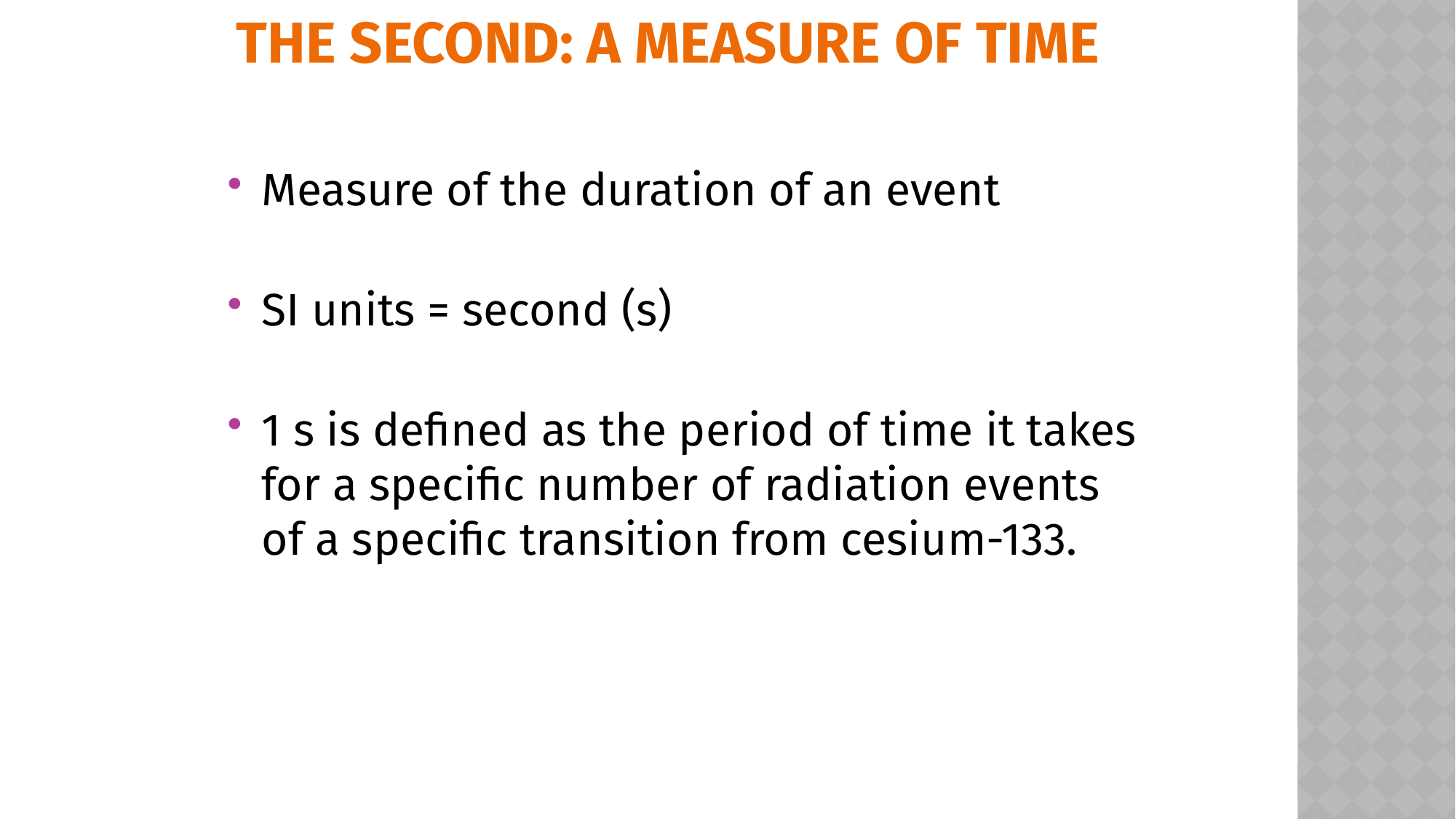

# The Second: A Measure of Time
Measure of the duration of an event

SI units = second (s)

1 s is defined as the period of time it takes for a specific number of radiation events of a specific transition from cesium-133.